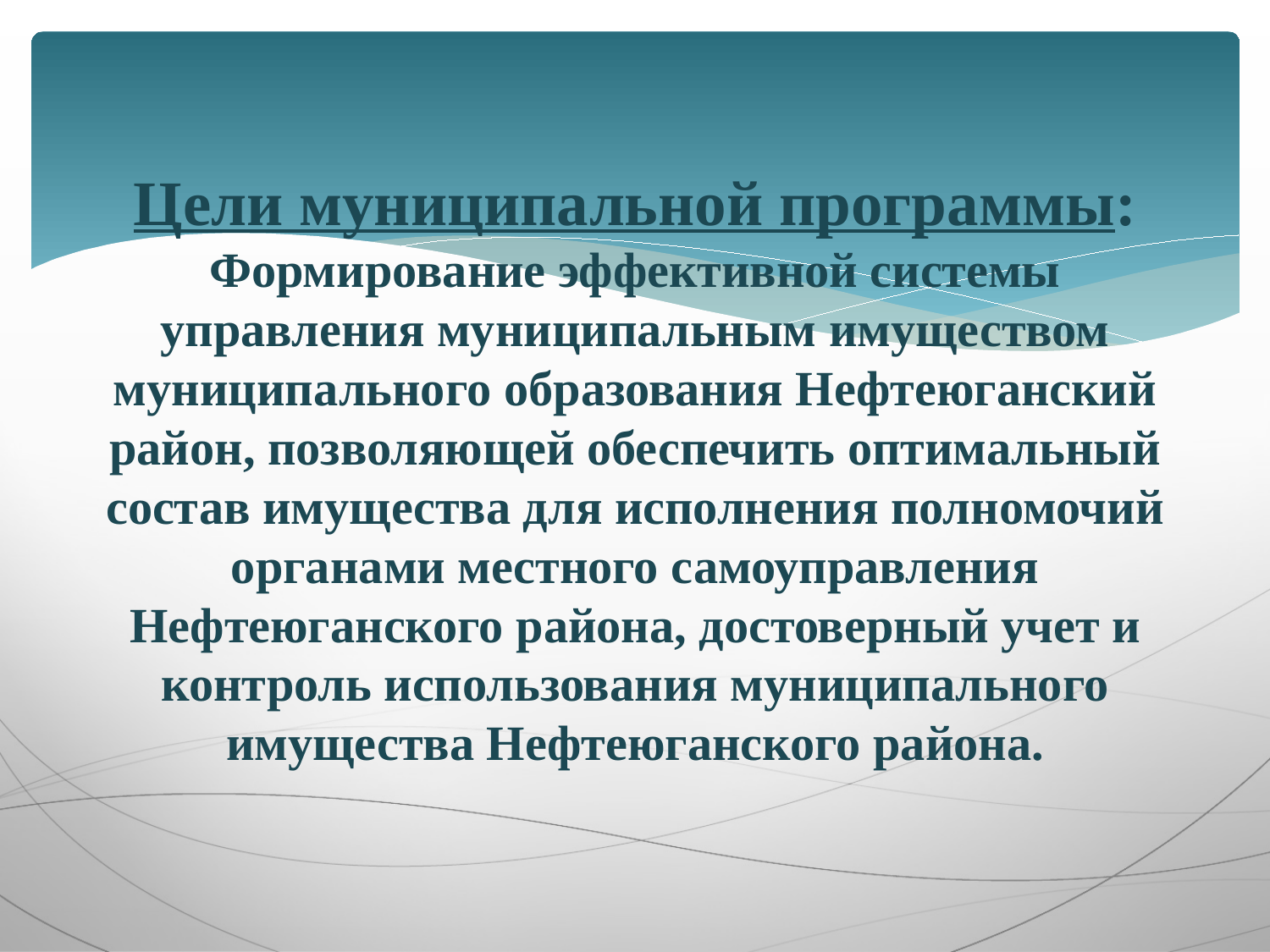

# Цели муниципальной программы: Формирование эффективной системы управления муниципальным имуществом муниципального образования Нефтеюганский район, позволяющей обеспечить оптимальный состав имущества для исполнения полномочий органами местного самоуправления Нефтеюганского района, достоверный учет и контроль использования муниципального имущества Нефтеюганского района.